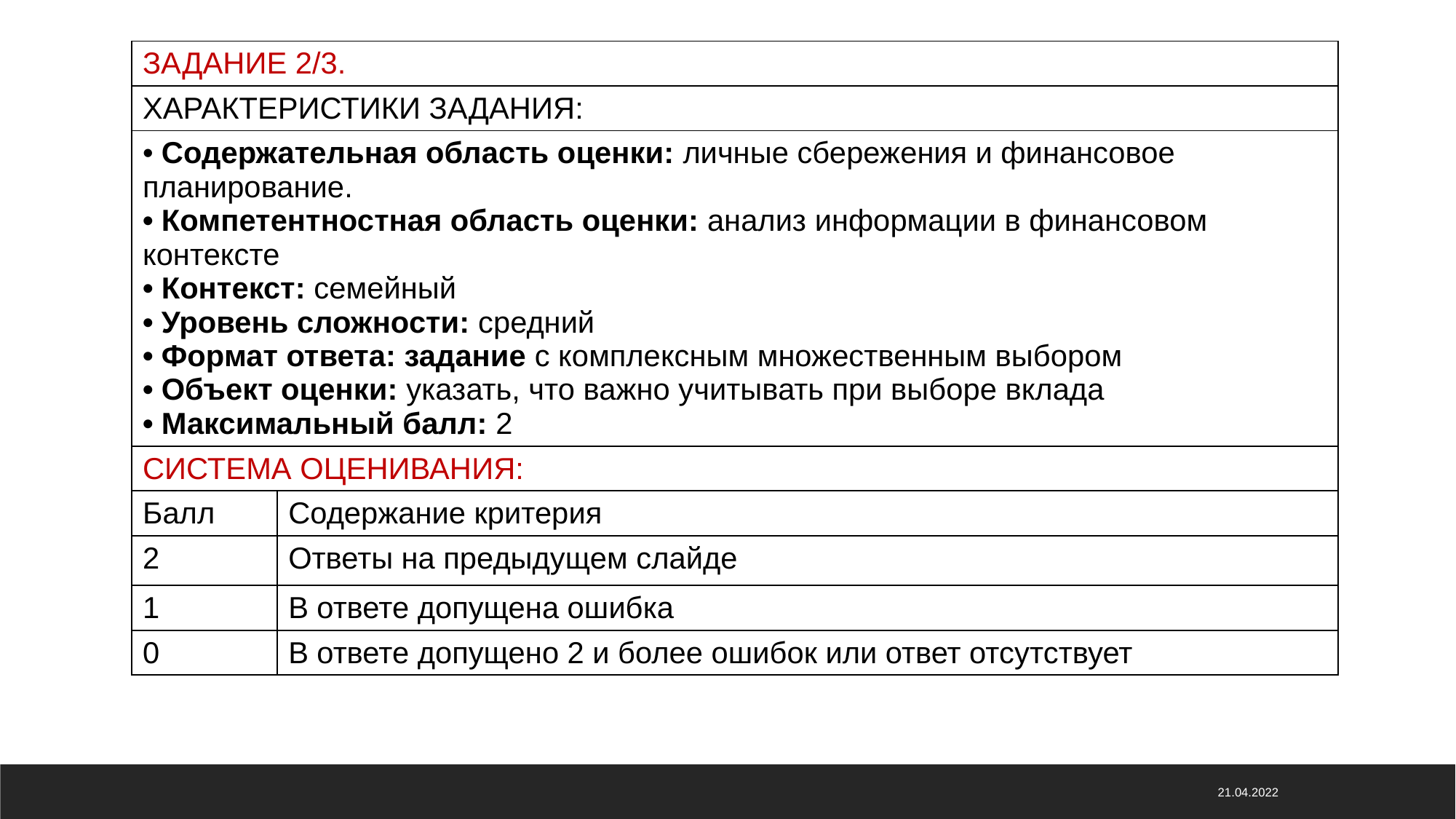

| ЗАДАНИЕ 2/3. |  |
| --- | --- |
| ХАРАКТЕРИСТИКИ ЗАДАНИЯ: |  |
| • Содержательная область оценки: личные сбережения и финансовое планирование. • Компетентностная область оценки: анализ информации в финансовом контексте • Контекст: семейный • Уровень сложности: средний • Формат ответа: задание с комплексным множественным выбором • Объект оценки: указать, что важно учитывать при выборе вклада • Максимальный балл: 2 |  |
| СИСТЕМА ОЦЕНИВАНИЯ: |  |
| Балл | Содержание критерия |
| 2 | Ответы на предыдущем слайде |
| 1 | В ответе допущена ошибка |
| 0 | В ответе допущено 2 и более ошибок или ответ отсутствует |
21.04.2022